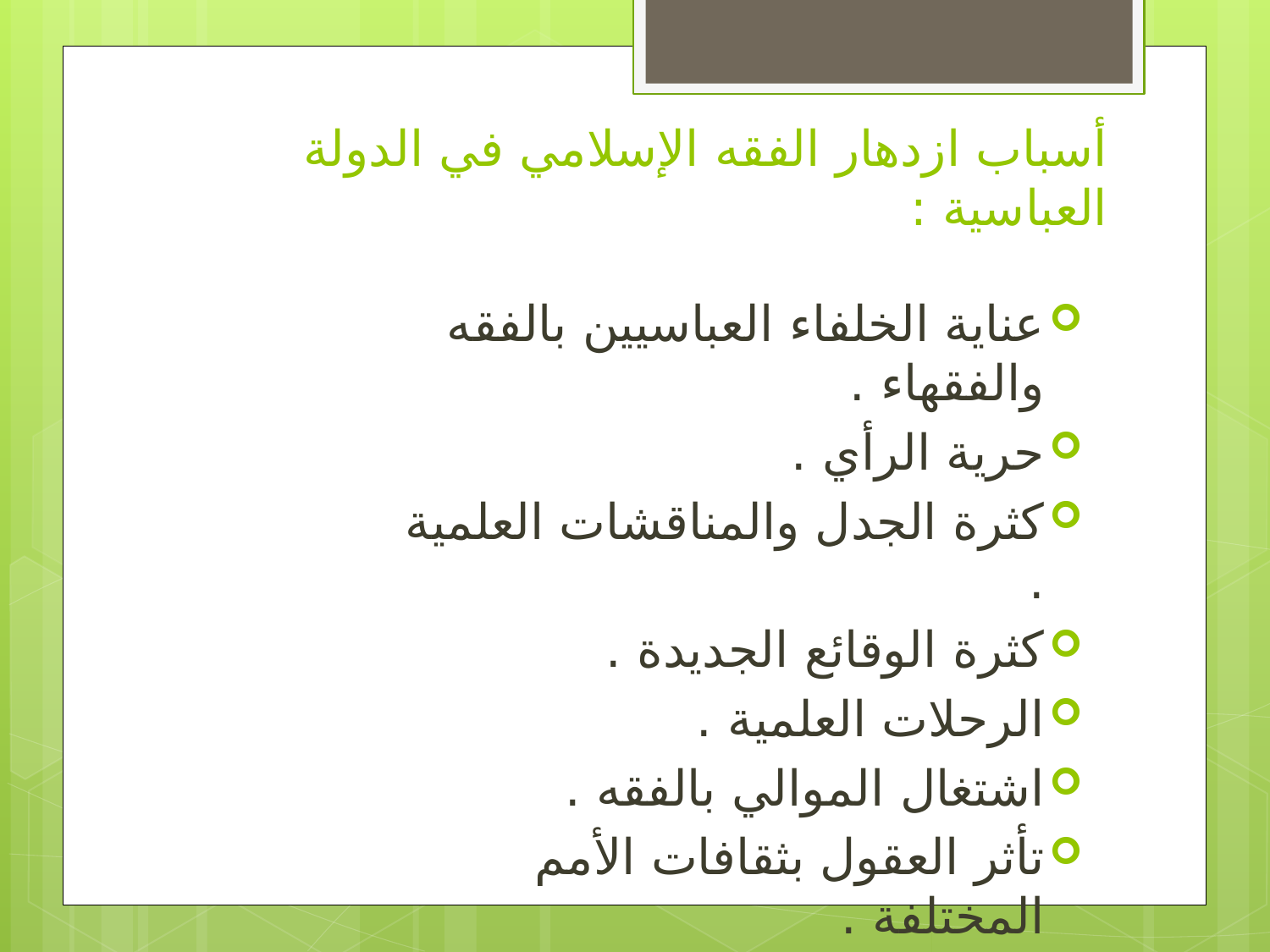

# أسباب ازدهار الفقه الإسلامي في الدولة العباسية :
عناية الخلفاء العباسيين بالفقه والفقهاء .
حرية الرأي .
كثرة الجدل والمناقشات العلمية .
كثرة الوقائع الجديدة .
الرحلات العلمية .
اشتغال الموالي بالفقه .
تأثر العقول بثقافات الأمم المختلفة .
تدوين العلوم .